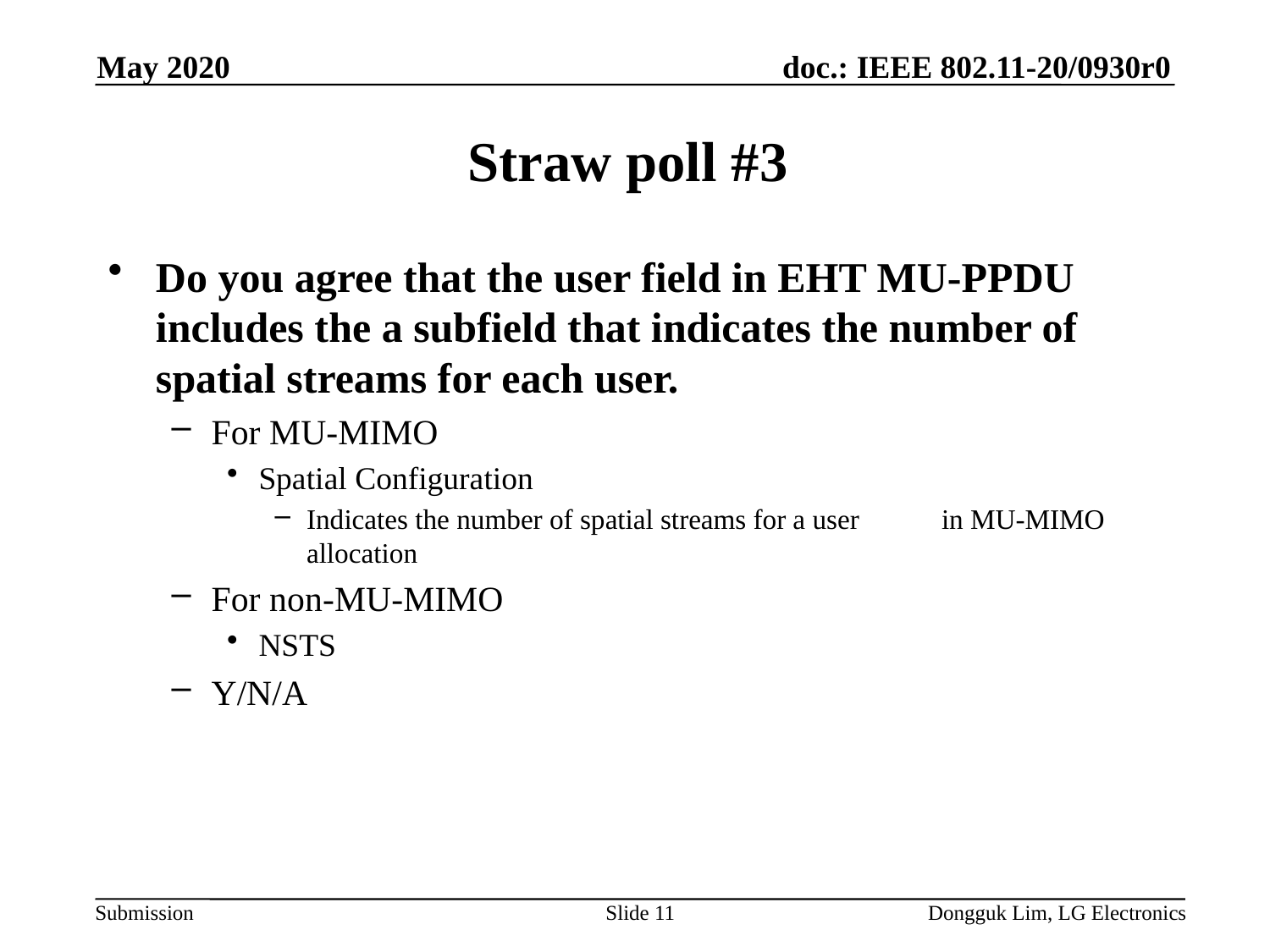

May 2020
# Straw poll #3
Do you agree that the user field in EHT MU-PPDU includes the a subfield that indicates the number of spatial streams for each user.
For MU-MIMO
Spatial Configuration
Indicates the number of spatial streams for a user	in MU-MIMO allocation
For non-MU-MIMO
NSTS
Y/N/A

Slide 11
Dongguk Lim, LG Electronics